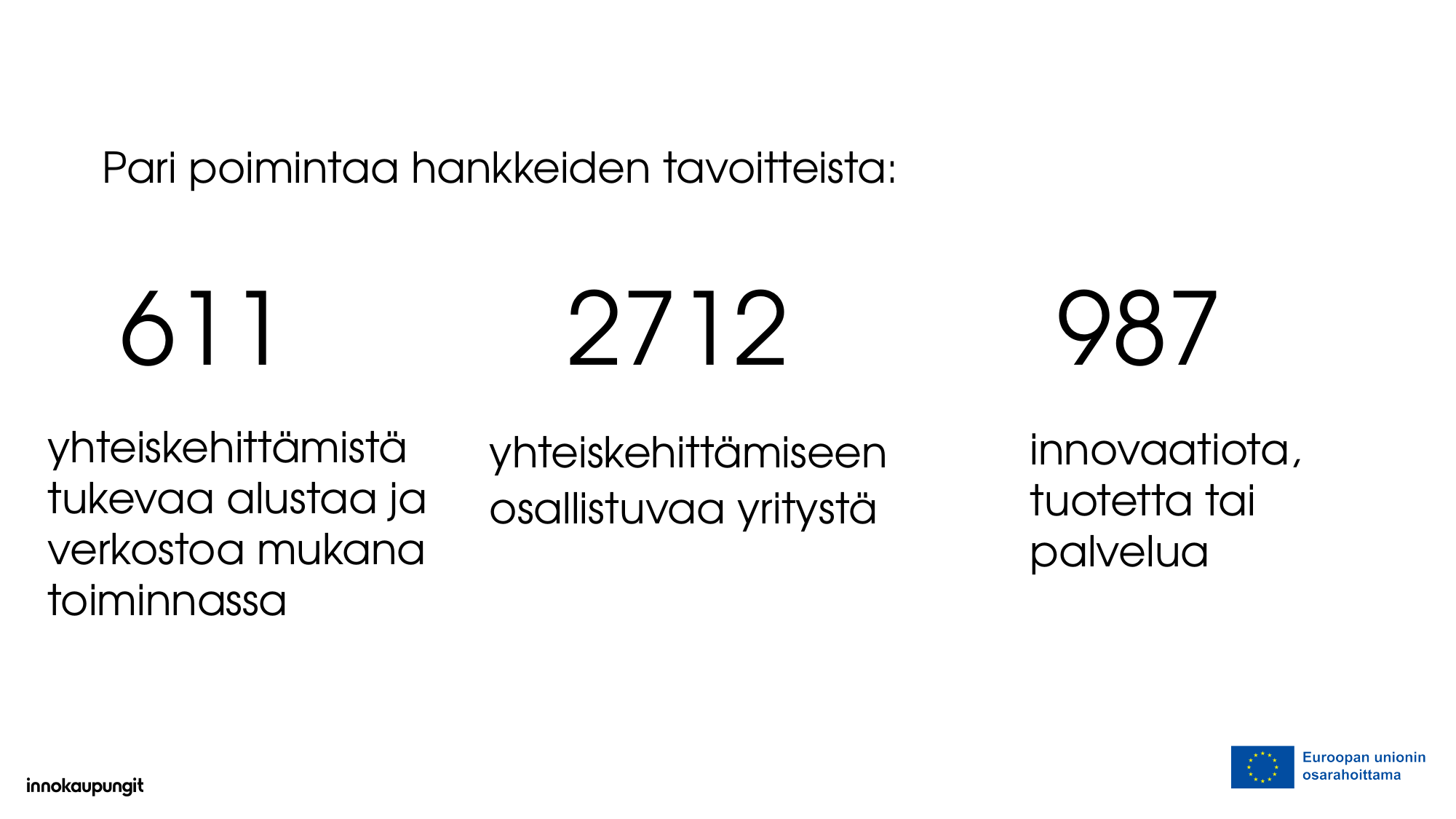

Pari poimintaa hankkeiden tavoitteista:
611
2712
987
yhteiskehittämistä tukevaa alustaa ja verkostoa mukana toiminnassa

yhteiskehittämiseen osallistuvaa yritystä

innovaatiota, tuotetta tai palvelua